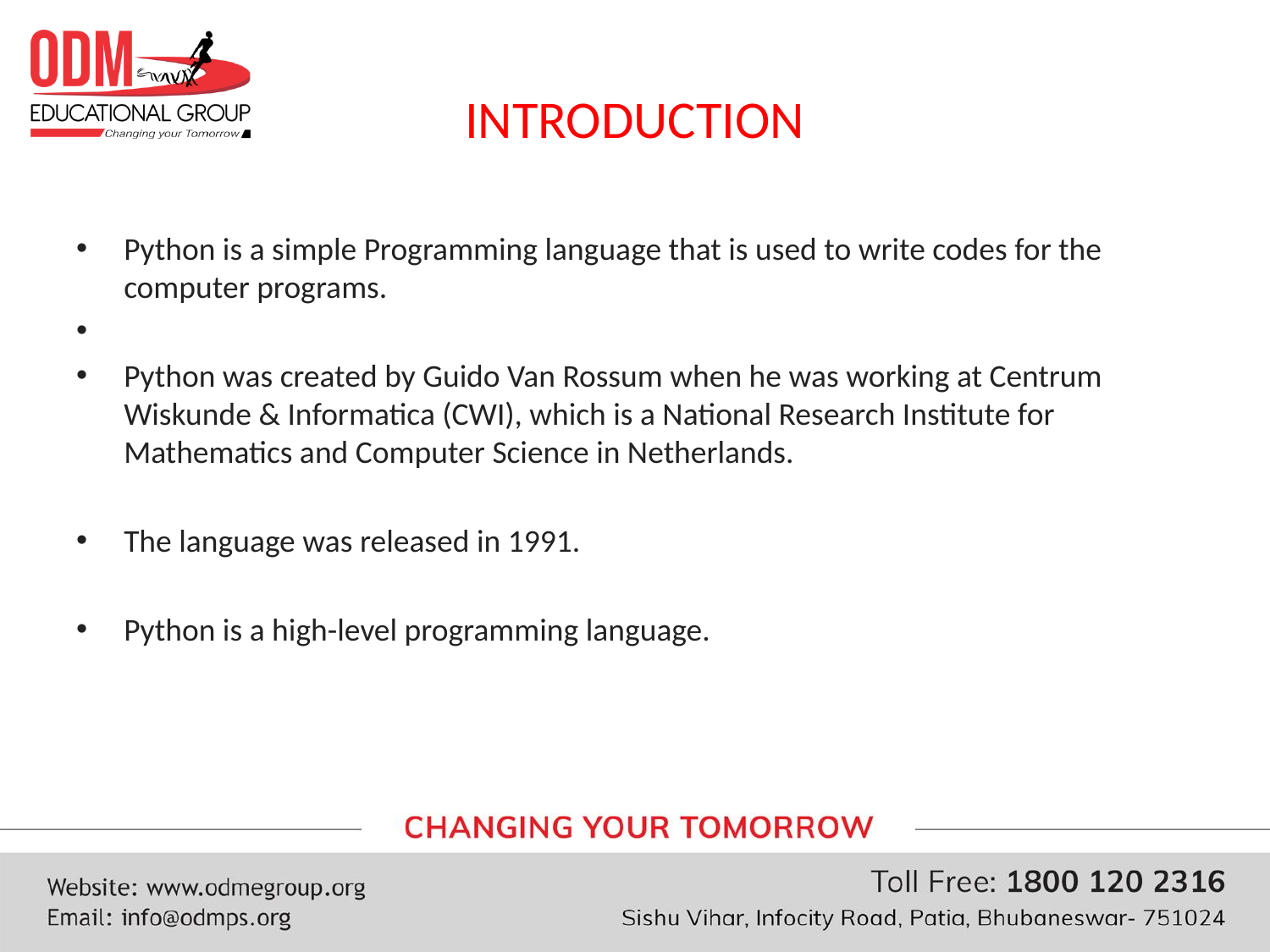

# INTRODUCTION
Python is a simple Programming language that is used to write codes for the computer programs.

Python was created by Guido Van Rossum when he was working at Centrum Wiskunde & Informatica (CWI), which is a National Research Institute for Mathematics and Computer Science in Netherlands.

The language was released in 1991.

Python is a high-level programming language.